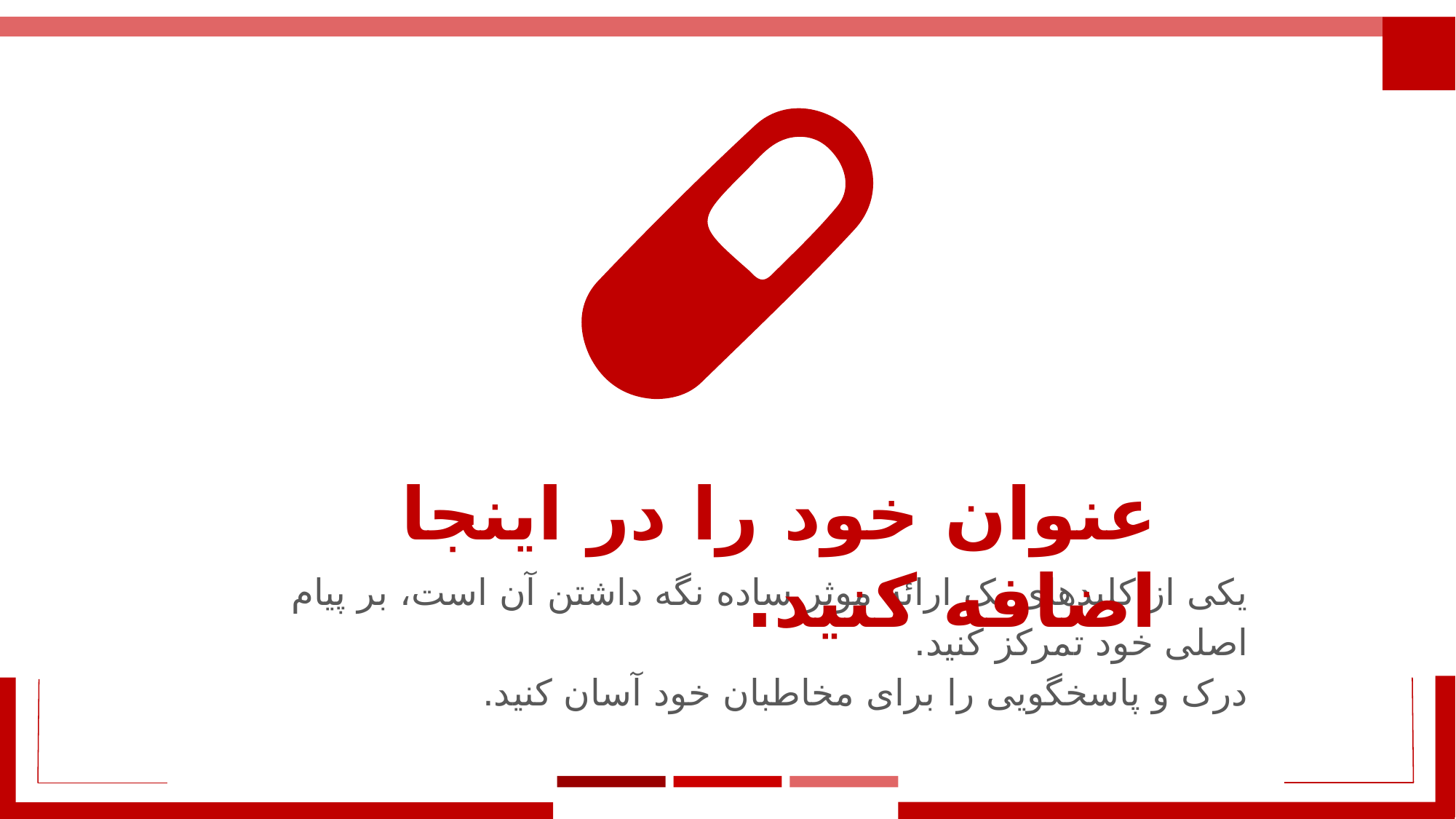

# عنوان خود را در اینجا اضافه کنید.
یکی از کلیدهای یک ارائه موثر ساده نگه داشتن آن است، بر پیام اصلی خود تمرکز کنید.
درک و پاسخگویی را برای مخاطبان خود آسان کنید.